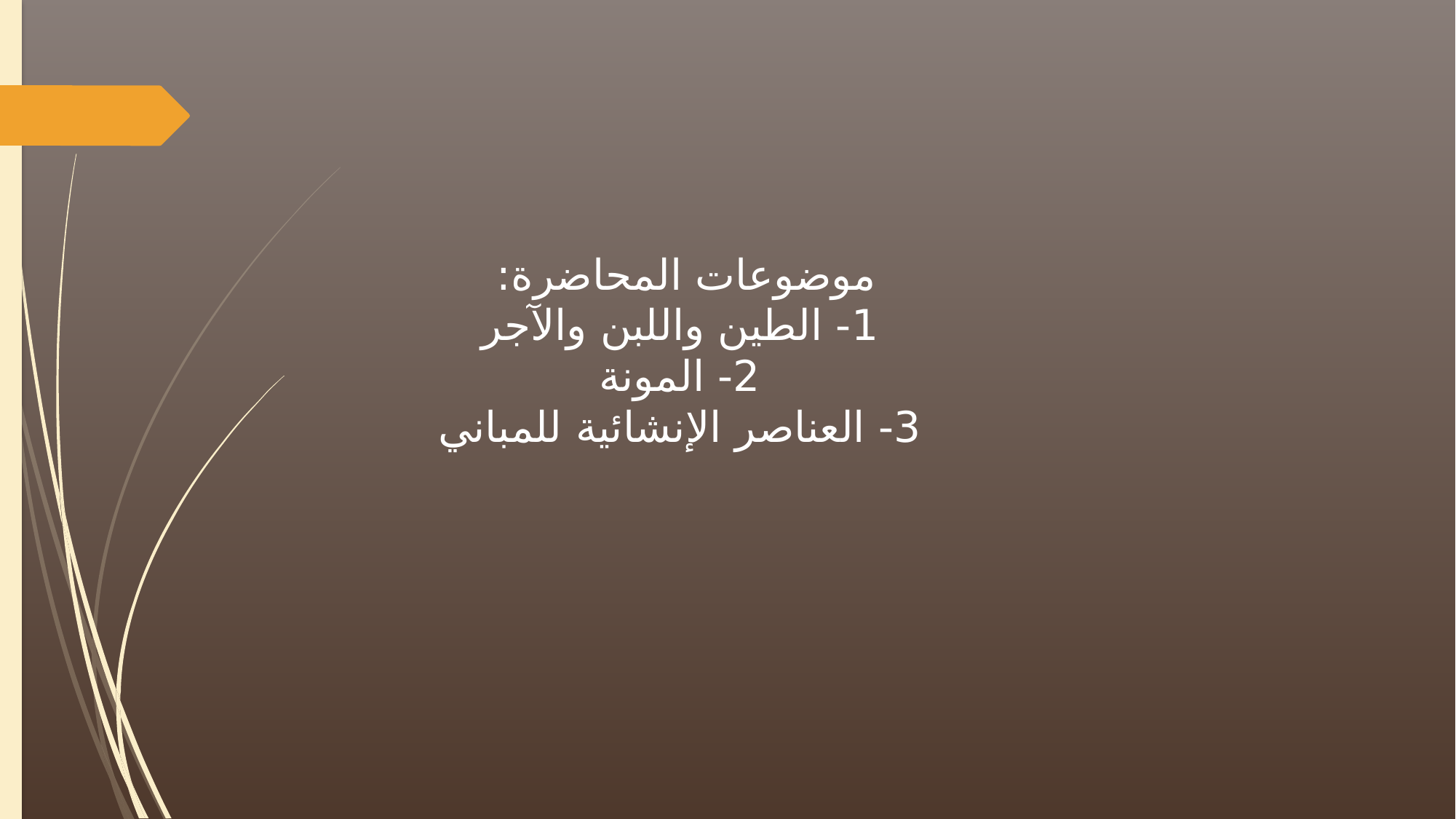

موضوعات المحاضرة:
1- الطين واللبن والآجر
2- المونة
3- العناصر الإنشائية للمباني